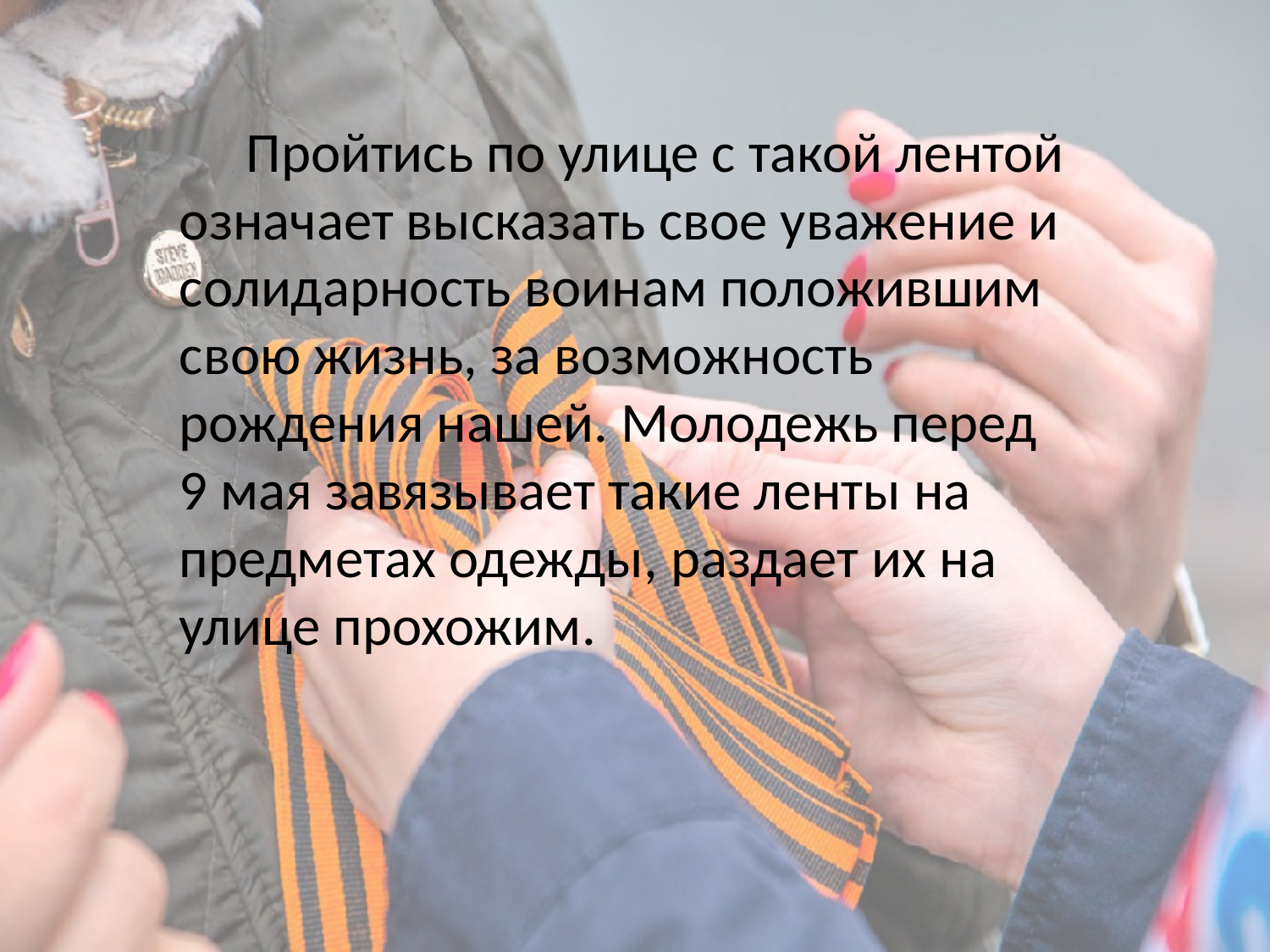

#
         Пройтись по улице с такой лентой означает высказать свое уважение и солидарность воинам положившим свою жизнь, за возможность рождения нашей. Молодежь перед 9 мая завязывает такие ленты на предметах одежды, раздает их на улице прохожим.